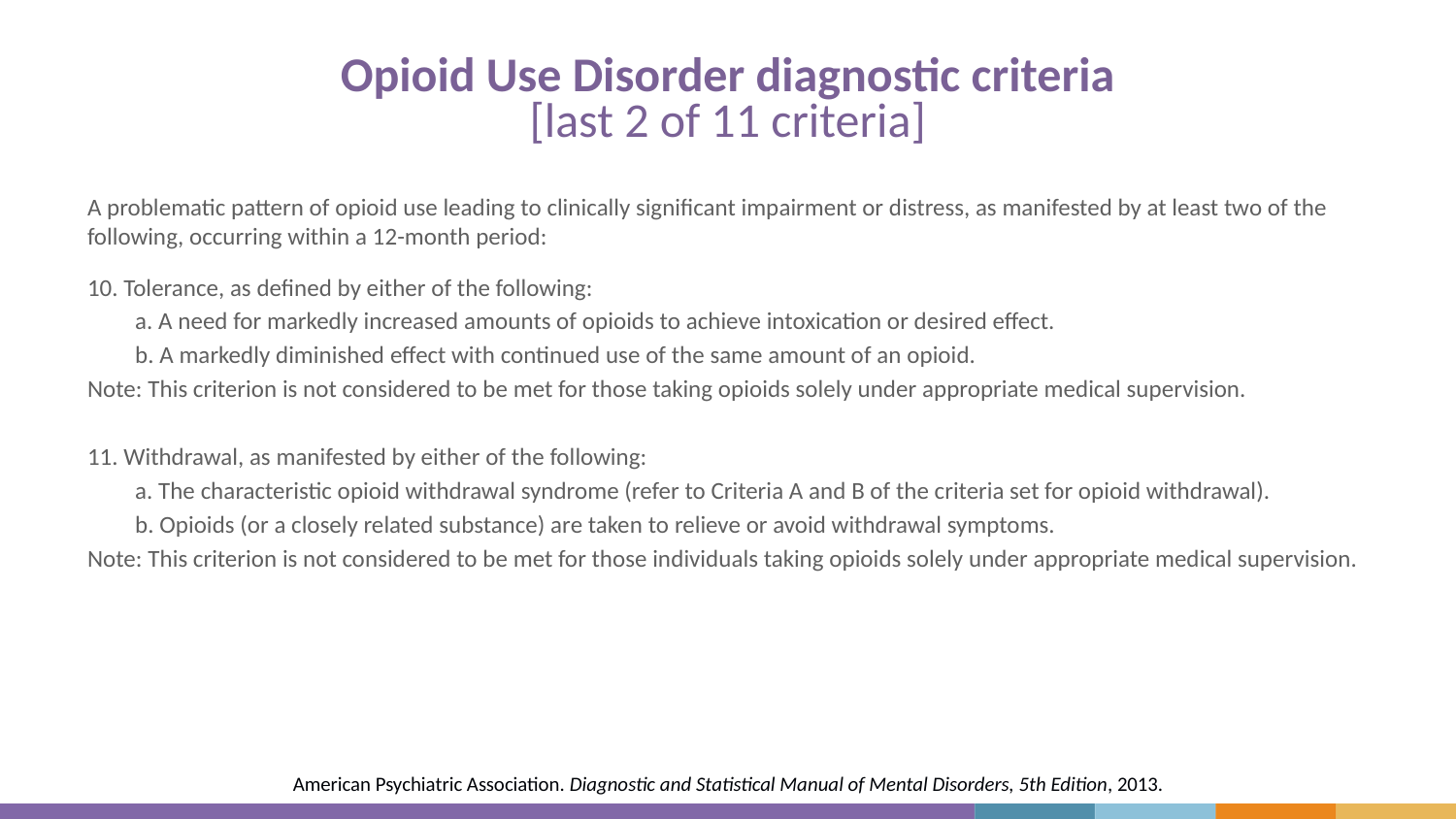

# Opioid Use Disorder diagnostic criteria [last 2 of 11 criteria]
A problematic pattern of opioid use leading to clinically significant impairment or distress, as manifested by at least two of the following, occurring within a 12-month period:

10. Tolerance, as defined by either of the following:
a. A need for markedly increased amounts of opioids to achieve intoxication or desired effect.
b. A markedly diminished effect with continued use of the same amount of an opioid.
Note: This criterion is not considered to be met for those taking opioids solely under appropriate medical supervision.

11. Withdrawal, as manifested by either of the following:
a. The characteristic opioid withdrawal syndrome (refer to Criteria A and B of the criteria set for opioid withdrawal).
b. Opioids (or a closely related substance) are taken to relieve or avoid withdrawal symptoms.
Note: This criterion is not considered to be met for those individuals taking opioids solely under appropriate medical supervision.
American Psychiatric Association. Diagnostic and Statistical Manual of Mental Disorders, 5th Edition, 2013.